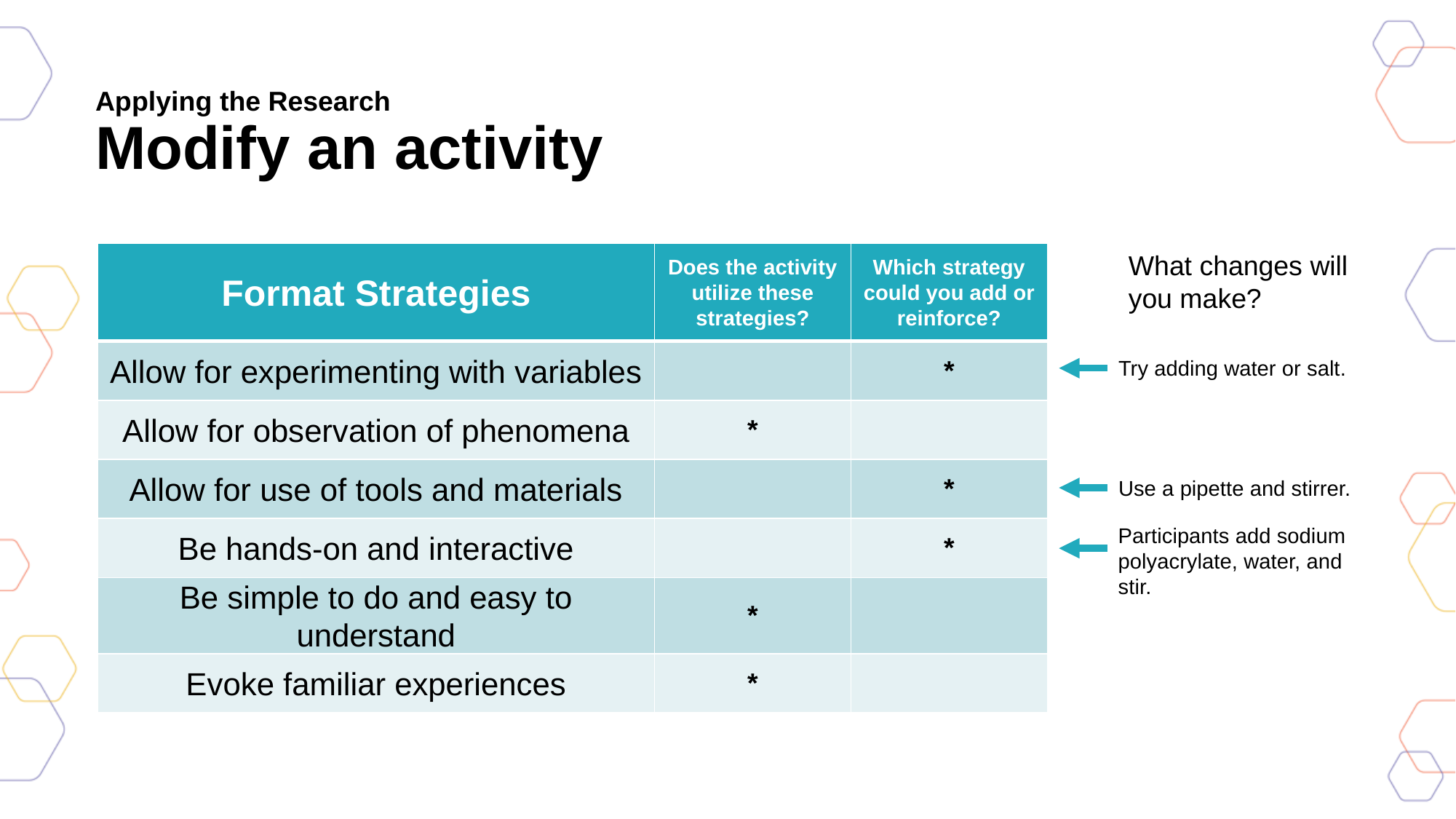

Applying the Research
Modify an activity
| Format Strategies | Does the activity utilize these strategies? | Which strategy could you add or reinforce? |
| --- | --- | --- |
| Allow for experimenting with variables |  | \* |
| Allow for observation of phenomena | \* |  |
| Allow for use of tools and materials |  | \* |
| Be hands-on and interactive |  | \* |
| Be simple to do and easy to understand | \* |  |
| Evoke familiar experiences | \* |  |
What changes will you make?
Try adding water or salt.
Use a pipette and stirrer.
Participants add sodium polyacrylate, water, and stir.